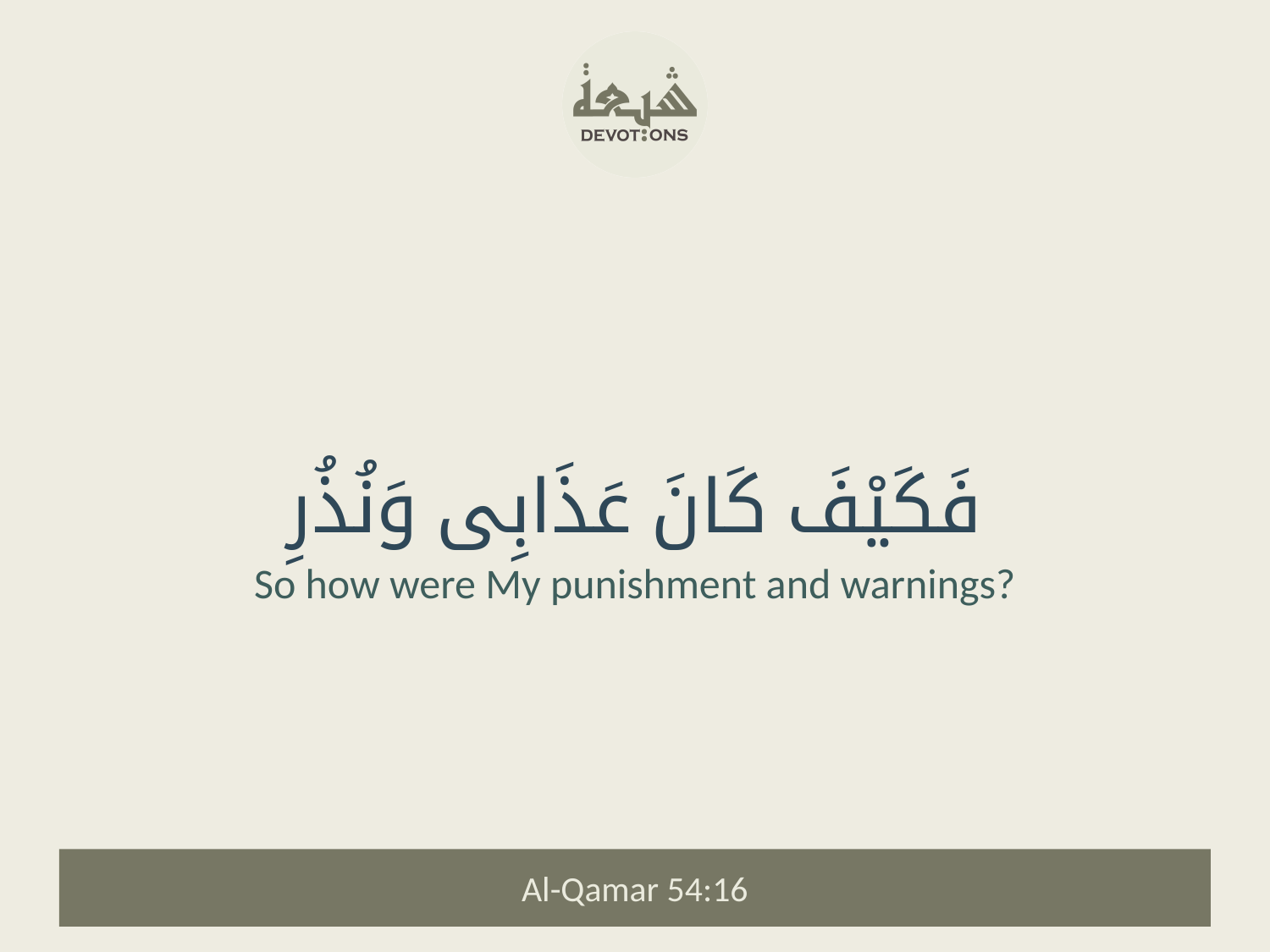

فَكَيْفَ كَانَ عَذَابِى وَنُذُرِ
So how were My punishment and warnings?
Al-Qamar 54:16